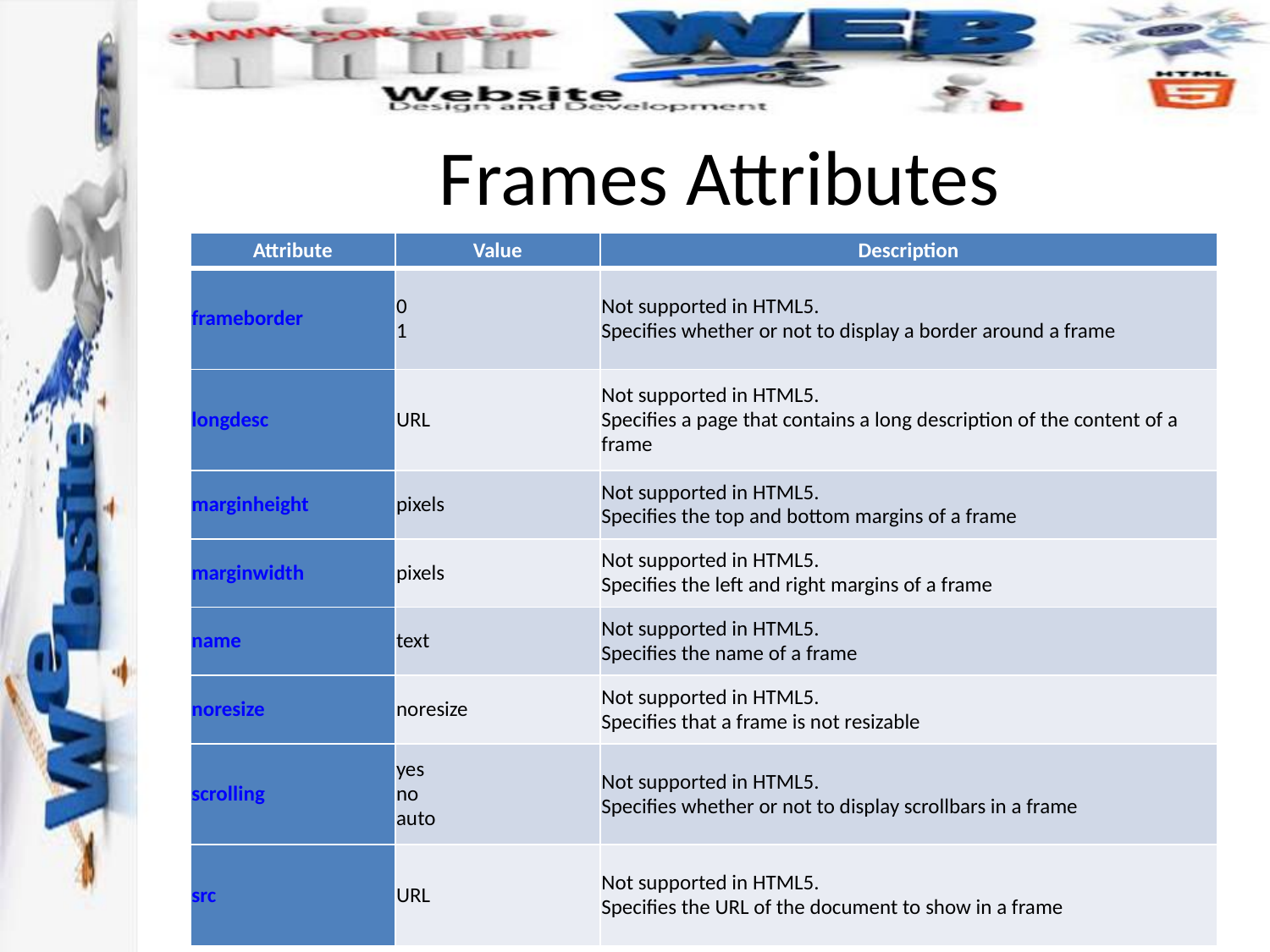

# Frames Attributes
| Attribute | Value | Description |
| --- | --- | --- |
| frameborder | 0 1 | Not supported in HTML5. Specifies whether or not to display a border around a frame |
| longdesc | URL | Not supported in HTML5. Specifies a page that contains a long description of the content of a frame |
| marginheight | pixels | Not supported in HTML5. Specifies the top and bottom margins of a frame |
| marginwidth | pixels | Not supported in HTML5. Specifies the left and right margins of a frame |
| name | text | Not supported in HTML5. Specifies the name of a frame |
| noresize | noresize | Not supported in HTML5. Specifies that a frame is not resizable |
| scrolling | yes no auto | Not supported in HTML5. Specifies whether or not to display scrollbars in a frame |
| src | URL | Not supported in HTML5. Specifies the URL of the document to show in a frame |